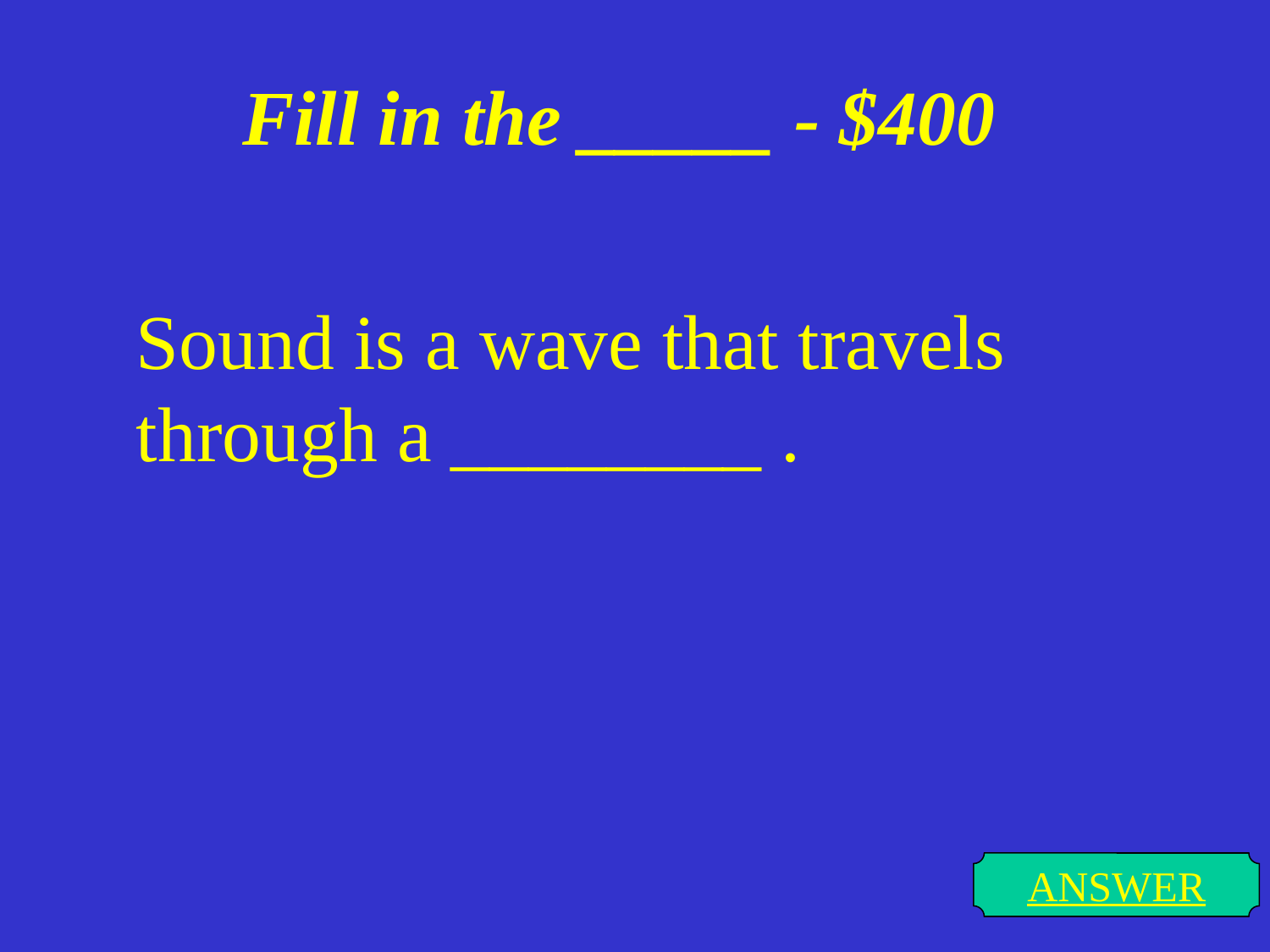

# Fill in the _____ - $400
Sound is a wave that travels through a ________ .

ANSWER